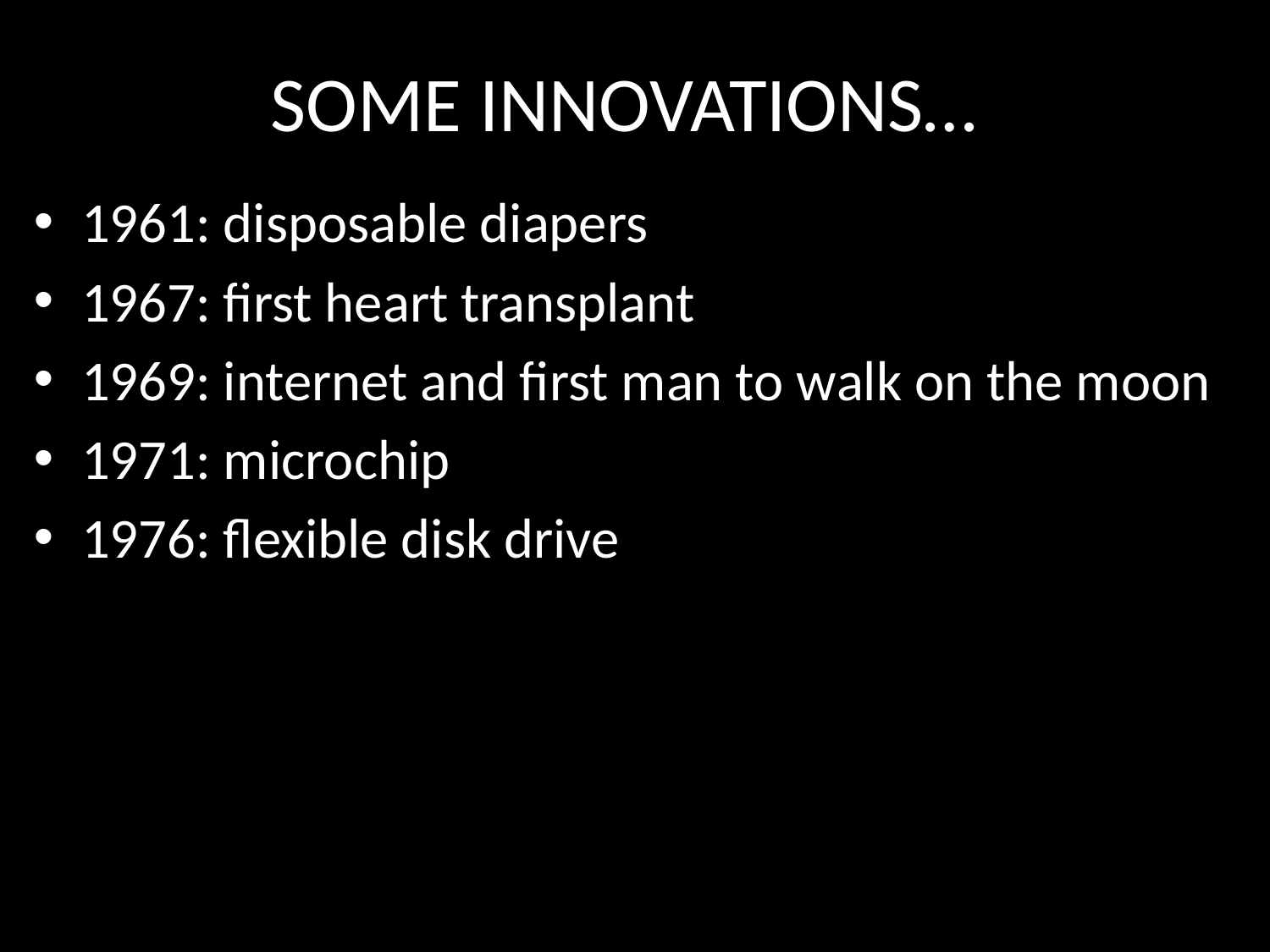

# SOME INNOVATIONS…
1961: disposable diapers
1967: first heart transplant
1969: internet and first man to walk on the moon
1971: microchip
1976: flexible disk drive